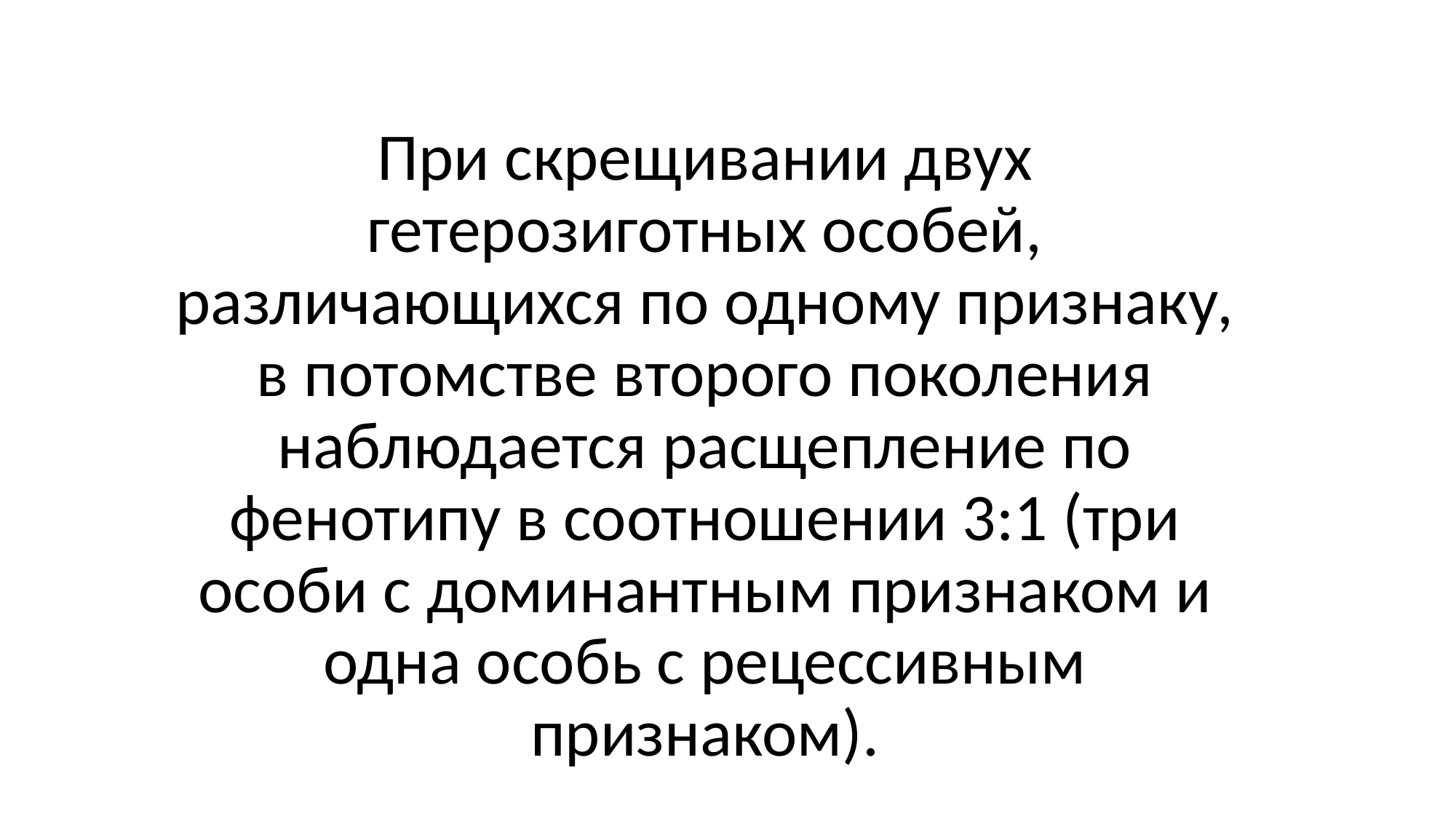

При скрещивании двух гетерозиготных особей, различающихся по одному признаку, в потомстве второго поколения наблюдается расщепление по фенотипу в соотношении 3:1 (три особи с доминантным признаком и одна особь с рецессивным признаком).